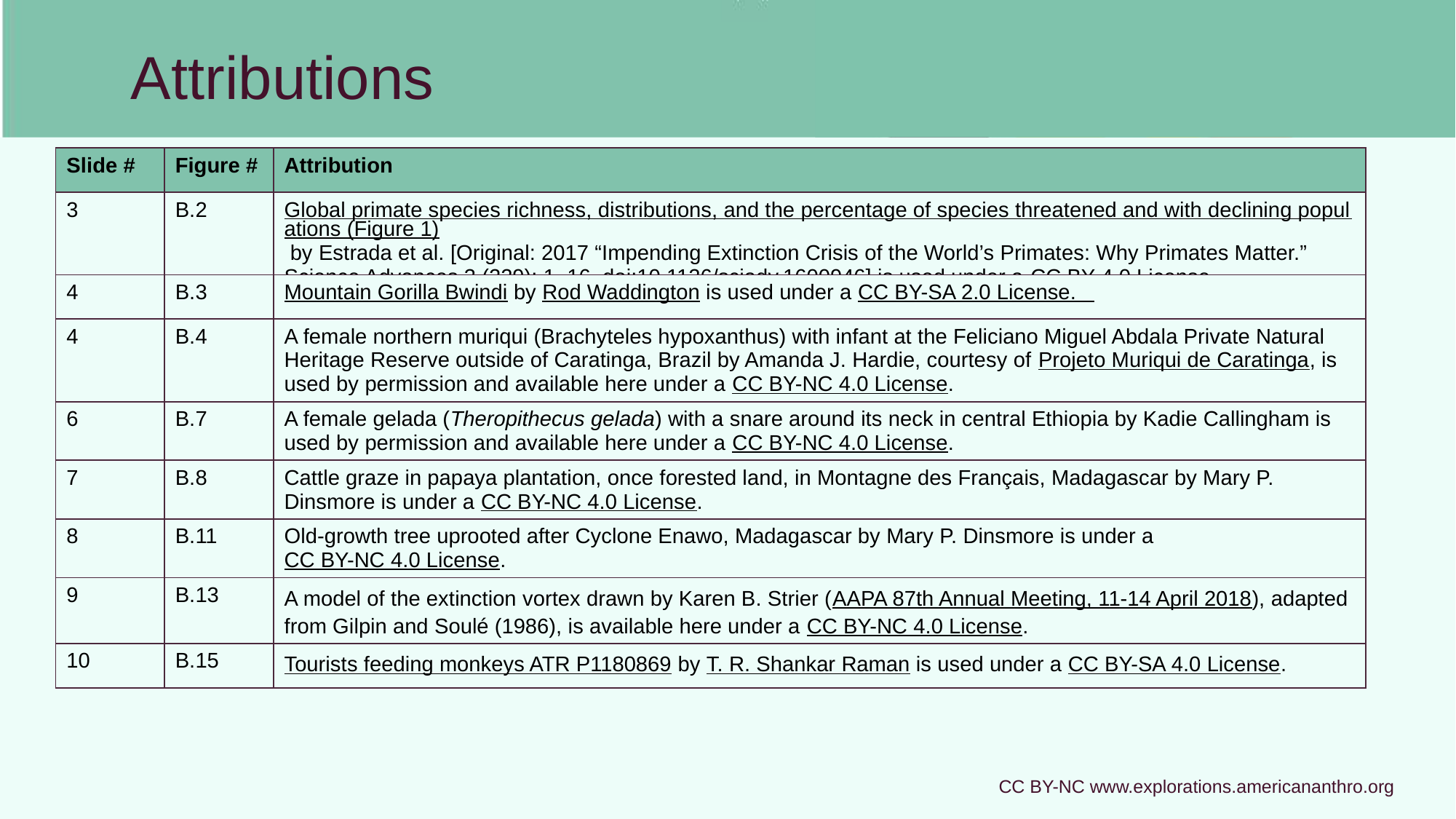

Attributions
| Slide # | Figure # | Attribution |
| --- | --- | --- |
| 3 | B.2 | Global primate species richness, distributions, and the percentage of species threatened and with declining populations (Figure 1) by Estrada et al. [Original: 2017 “Impending Extinction Crisis of the World’s Primates: Why Primates Matter.” Science Advances 3 (229): 1–16. doi:10.1126/sciadv.1600946] is used under a CC BY 4.0 License. |
| 4 | B.3 | Mountain Gorilla Bwindi by Rod Waddington is used under a CC BY-SA 2.0 License. |
| 4 | B.4 | A female northern muriqui (Brachyteles hypoxanthus) with infant at the Feliciano Miguel Abdala Private Natural Heritage Reserve outside of Caratinga, Brazil by Amanda J. Hardie, courtesy of Projeto Muriqui de Caratinga, is used by permission and available here under a CC BY-NC 4.0 License. |
| 6 | B.7 | A female gelada (Theropithecus gelada) with a snare around its neck in central Ethiopia by Kadie Callingham is used by permission and available here under a CC BY-NC 4.0 License. |
| 7 | B.8 | Cattle graze in papaya plantation, once forested land, in Montagne des Français, Madagascar by Mary P. Dinsmore is under a CC BY-NC 4.0 License. |
| 8 | B.11 | Old-growth tree uprooted after Cyclone Enawo, Madagascar by Mary P. Dinsmore is under a CC BY-NC 4.0 License. |
| 9 | B.13 | A model of the extinction vortex drawn by Karen B. Strier (AAPA 87th Annual Meeting, 11-14 April 2018), adapted from Gilpin and Soulé (1986), is available here under a CC BY-NC 4.0 License. |
| 10 | B.15 | Tourists feeding monkeys ATR P1180869 by T. R. Shankar Raman is used under a CC BY-SA 4.0 License. |